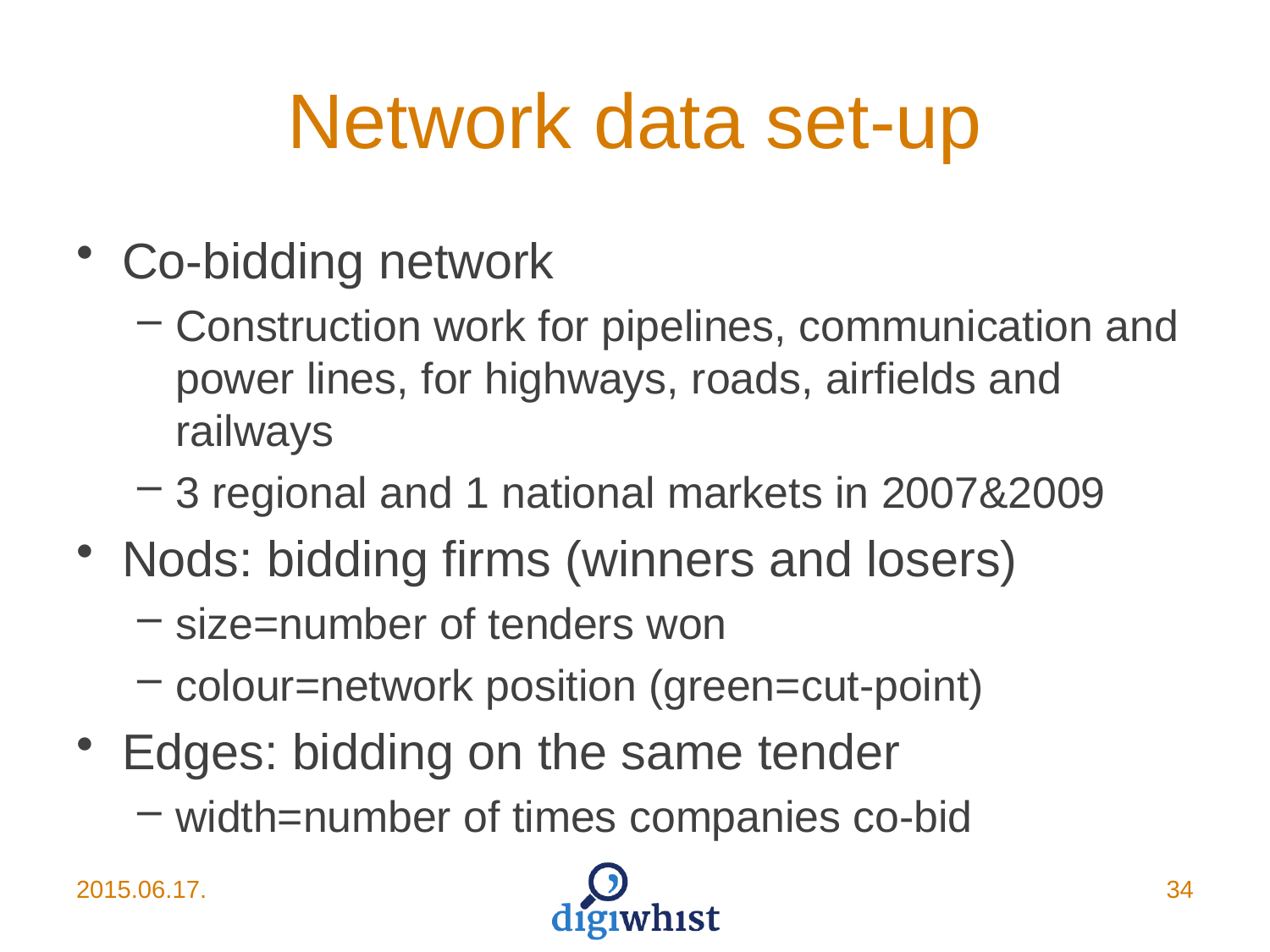

# Network data set-up
Co-bidding network
Construction work for pipelines, communication and power lines, for highways, roads, airfields and railways
3 regional and 1 national markets in 2007&2009
Nods: bidding firms (winners and losers)
size=number of tenders won
colour=network position (green=cut-point)
Edges: bidding on the same tender
width=number of times companies co-bid

2015.06.17.
34